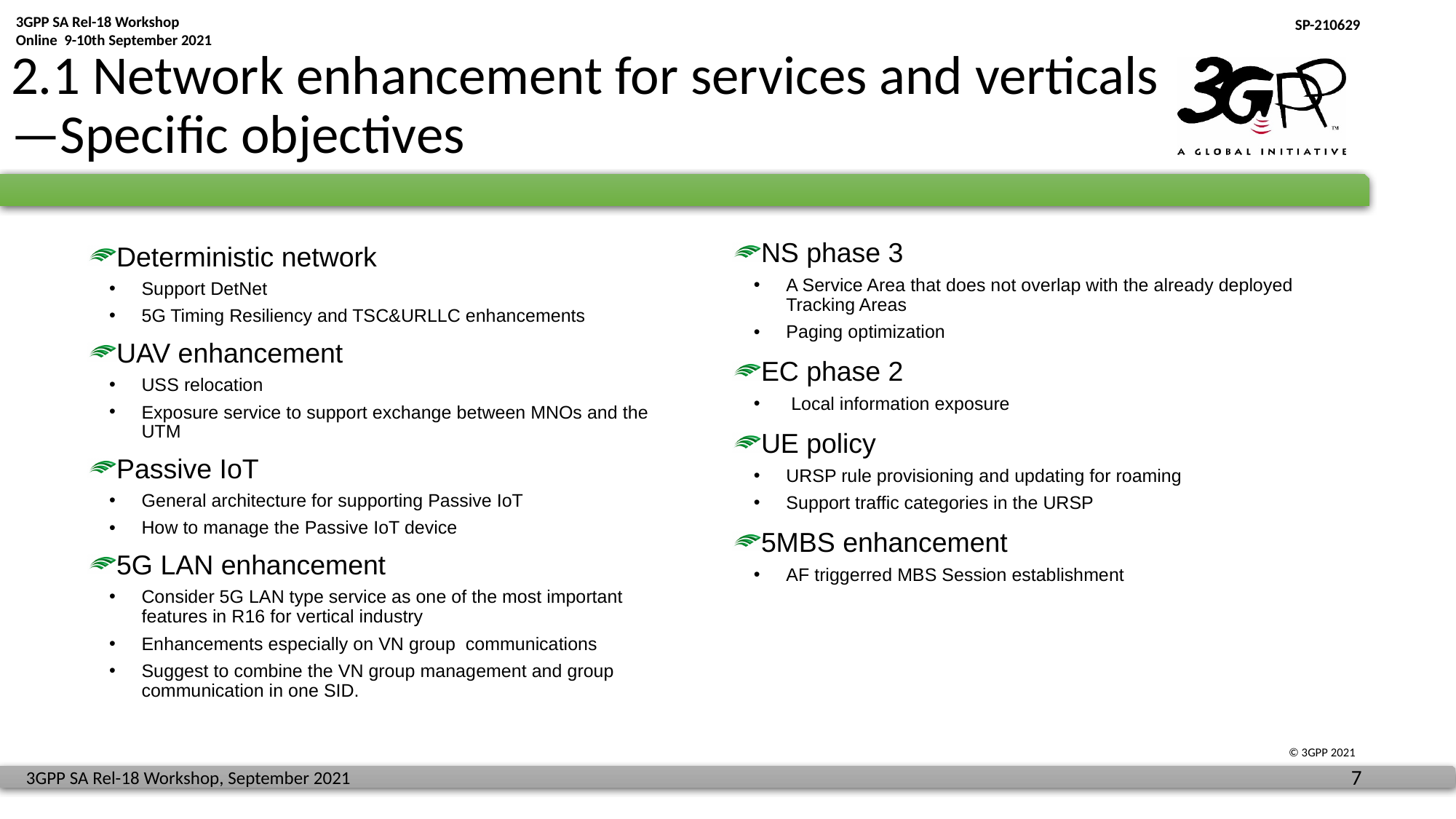

3GPP SA Rel-18 Workshop
Online  9-10th September 2021
SP-210629
2.1 Network enhancement for services and verticals
—Specific objectives
Deterministic network
Support DetNet
5G Timing Resiliency and TSC&URLLC enhancements
UAV enhancement
USS relocation
Exposure service to support exchange between MNOs and the UTM
Passive IoT
General architecture for supporting Passive IoT
How to manage the Passive IoT device
5G LAN enhancement
Consider 5G LAN type service as one of the most important features in R16 for vertical industry
Enhancements especially on VN group  communications
Suggest to combine the VN group management and group communication in one SID.

NS phase 3
A Service Area that does not overlap with the already deployed Tracking Areas
Paging optimization
EC phase 2
 Local information exposure
UE policy
URSP rule provisioning and updating for roaming
Support traffic categories in the URSP
5MBS enhancement
AF triggerred MBS Session establishment